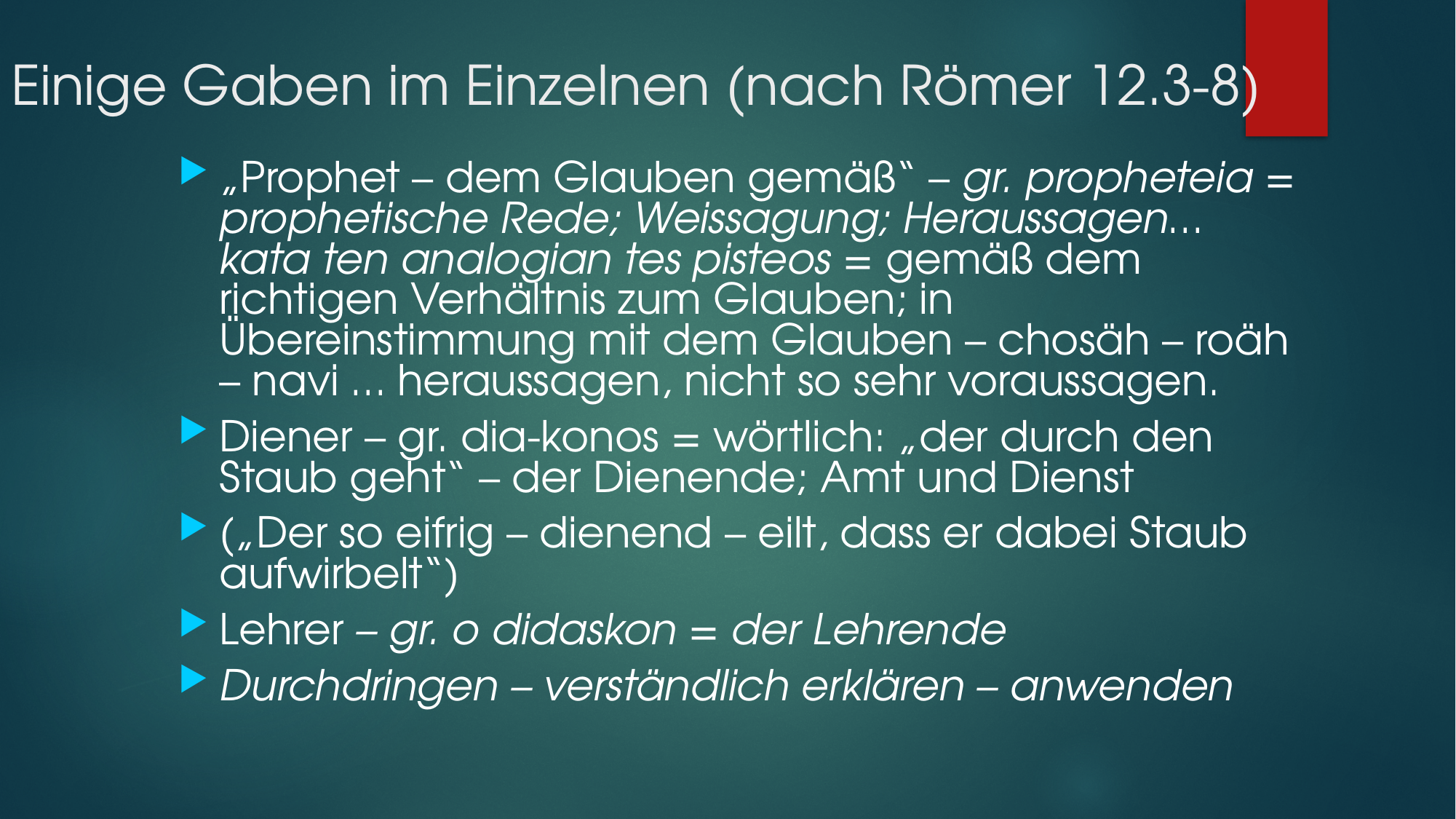

# Einige Gaben im Einzelnen (nach Römer 12.3-8)
„Prophet – dem Glauben gemäß“ – gr. propheteia = prophetische Rede; Weissagung; Heraussagen…
kata ten analogian tes pisteos = gemäß dem richtigen Verhältnis zum Glauben; in Übereinstimmung mit dem Glauben – chosäh – roäh – navi … heraussagen, nicht so sehr voraussagen.
Diener – gr. dia-konos = wörtlich: „der durch den Staub geht“ – der Dienende; Amt und Dienst
(„Der so eifrig – dienend – eilt, dass er dabei Staub aufwirbelt“)
Lehrer – gr. o didaskon = der Lehrende
Durchdringen – verständlich erklären – anwenden